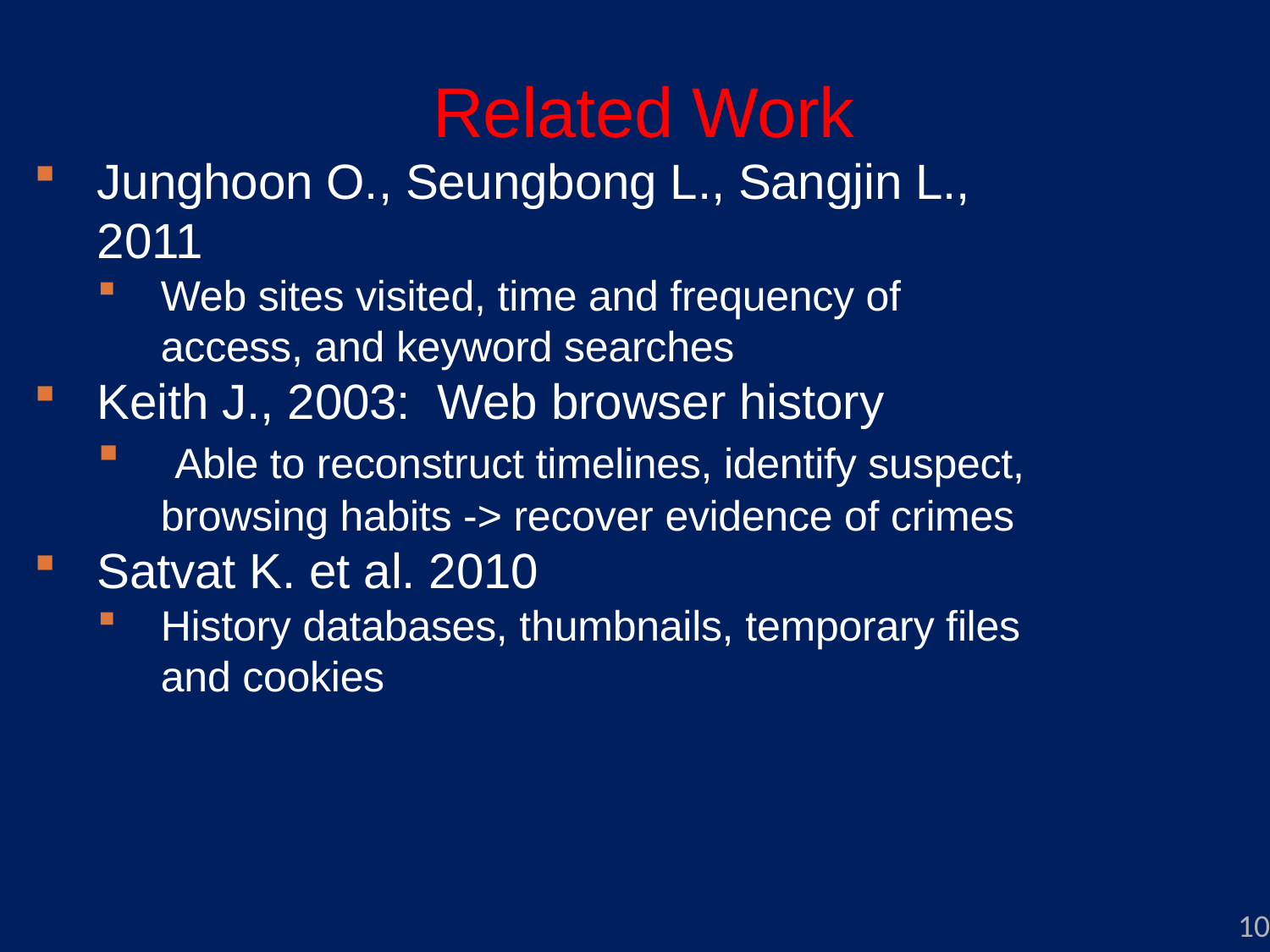

# Related Work
Junghoon O., Seungbong L., Sangjin L., 2011
Web sites visited, time and frequency of access, and keyword searches
Keith J., 2003:  Web browser history
 Able to reconstruct timelines, identify suspect, browsing habits -> recover evidence of crimes
Satvat K. et al. 2010
History databases, thumbnails, temporary files and cookies
10